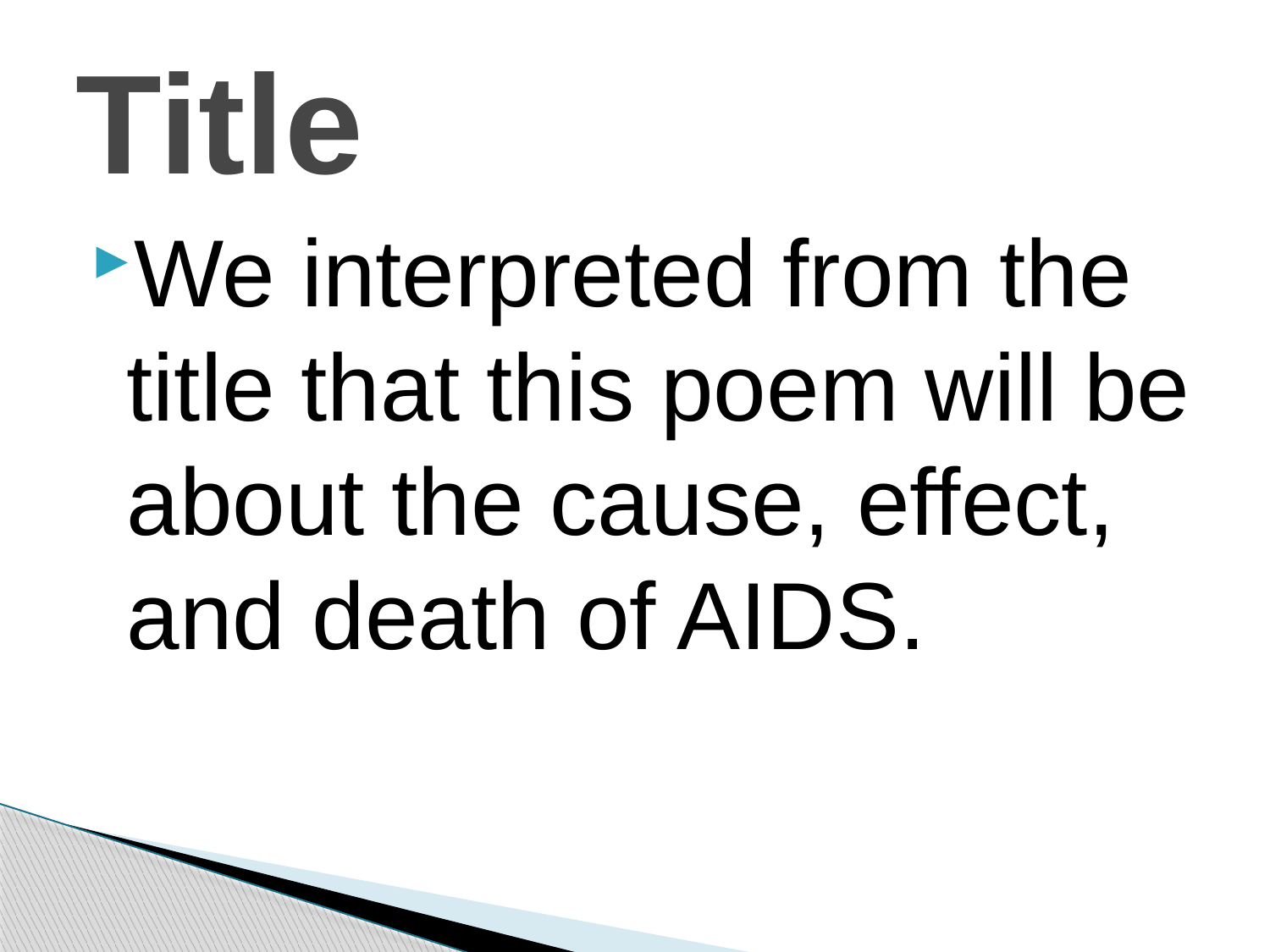

# Title
We interpreted from the title that this poem will be about the cause, effect, and death of AIDS.